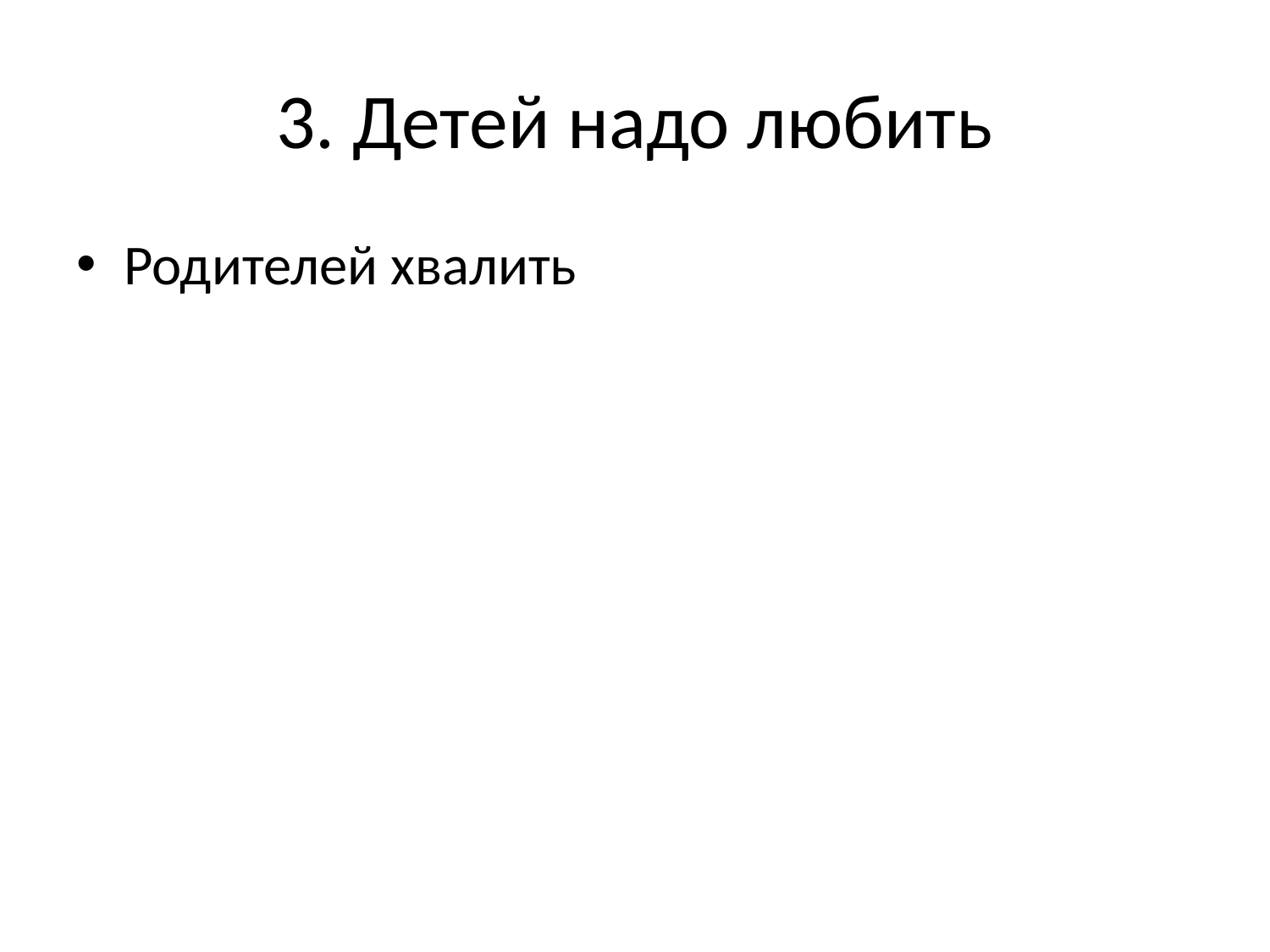

# 3. Детей надо любить
Родителей хвалить